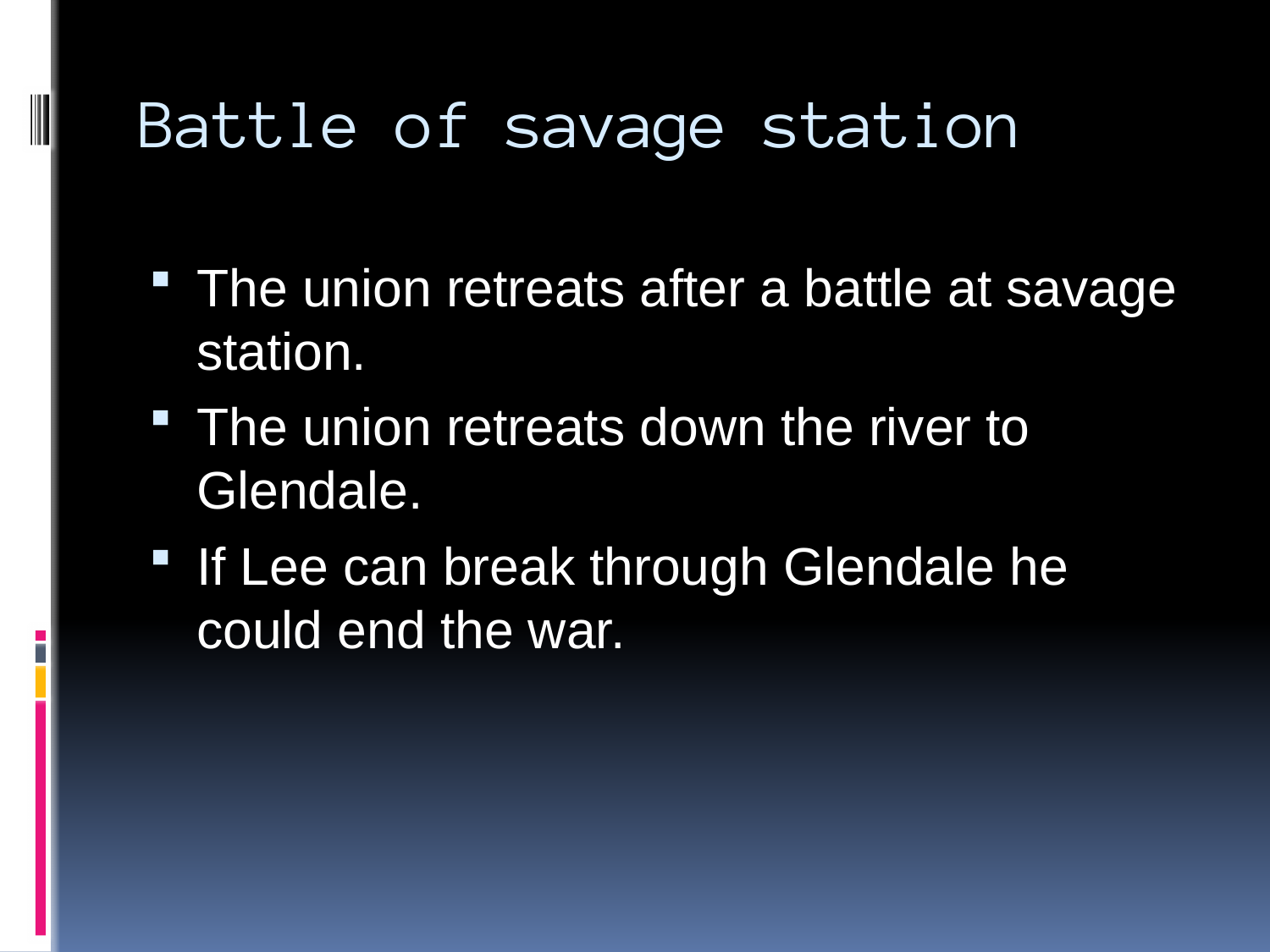

# Battle of savage station
The union retreats after a battle at savage station.
The union retreats down the river to Glendale.
If Lee can break through Glendale he could end the war.